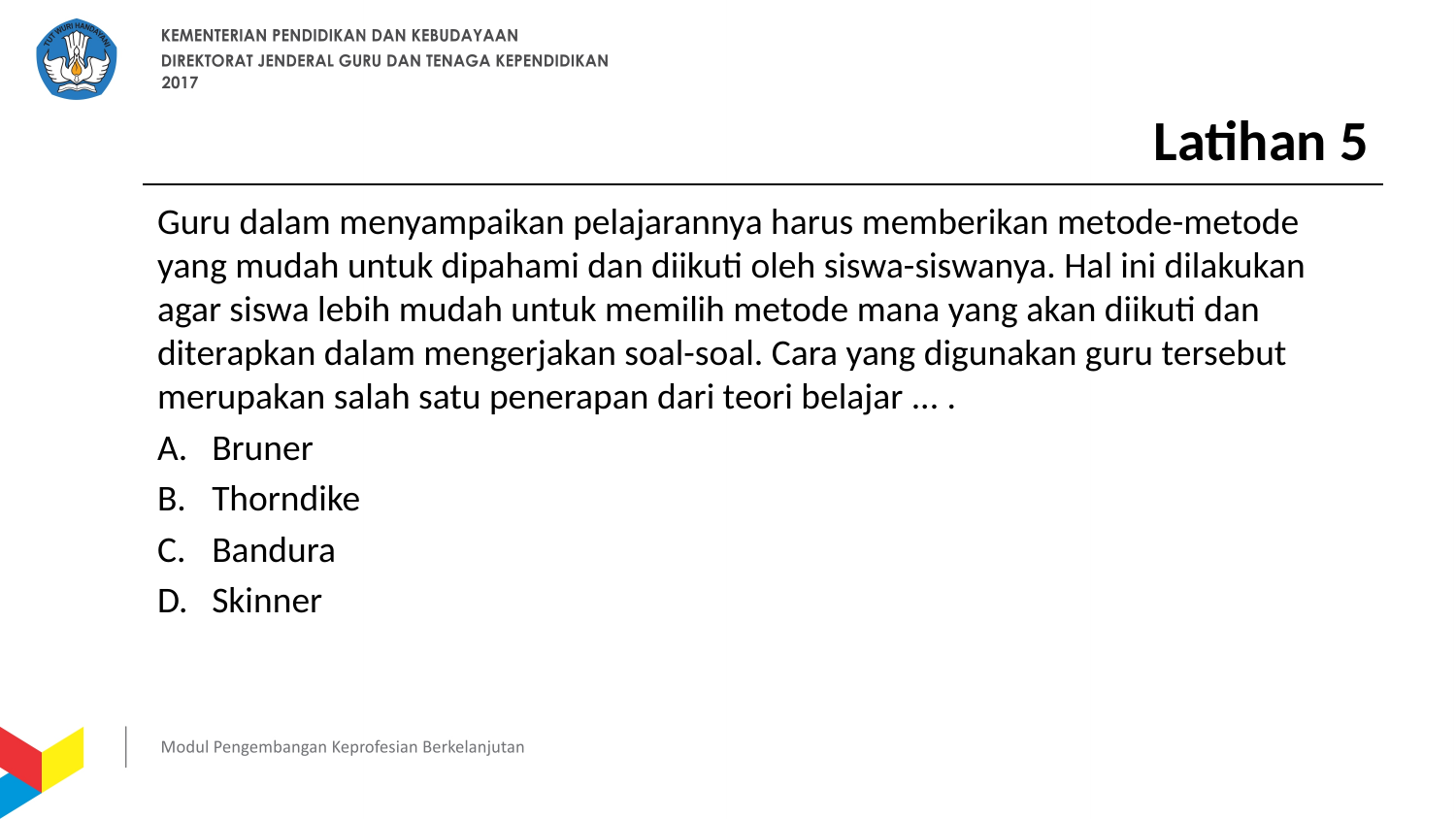

# Latihan 5
Guru dalam menyampaikan pelajarannya harus memberikan metode-metode yang mudah untuk dipahami dan diikuti oleh siswa-siswanya. Hal ini dilakukan agar siswa lebih mudah untuk memilih metode mana yang akan diikuti dan diterapkan dalam mengerjakan soal-soal. Cara yang digunakan guru tersebut merupakan salah satu penerapan dari teori belajar ... .
Bruner
Thorndike
Bandura
Skinner